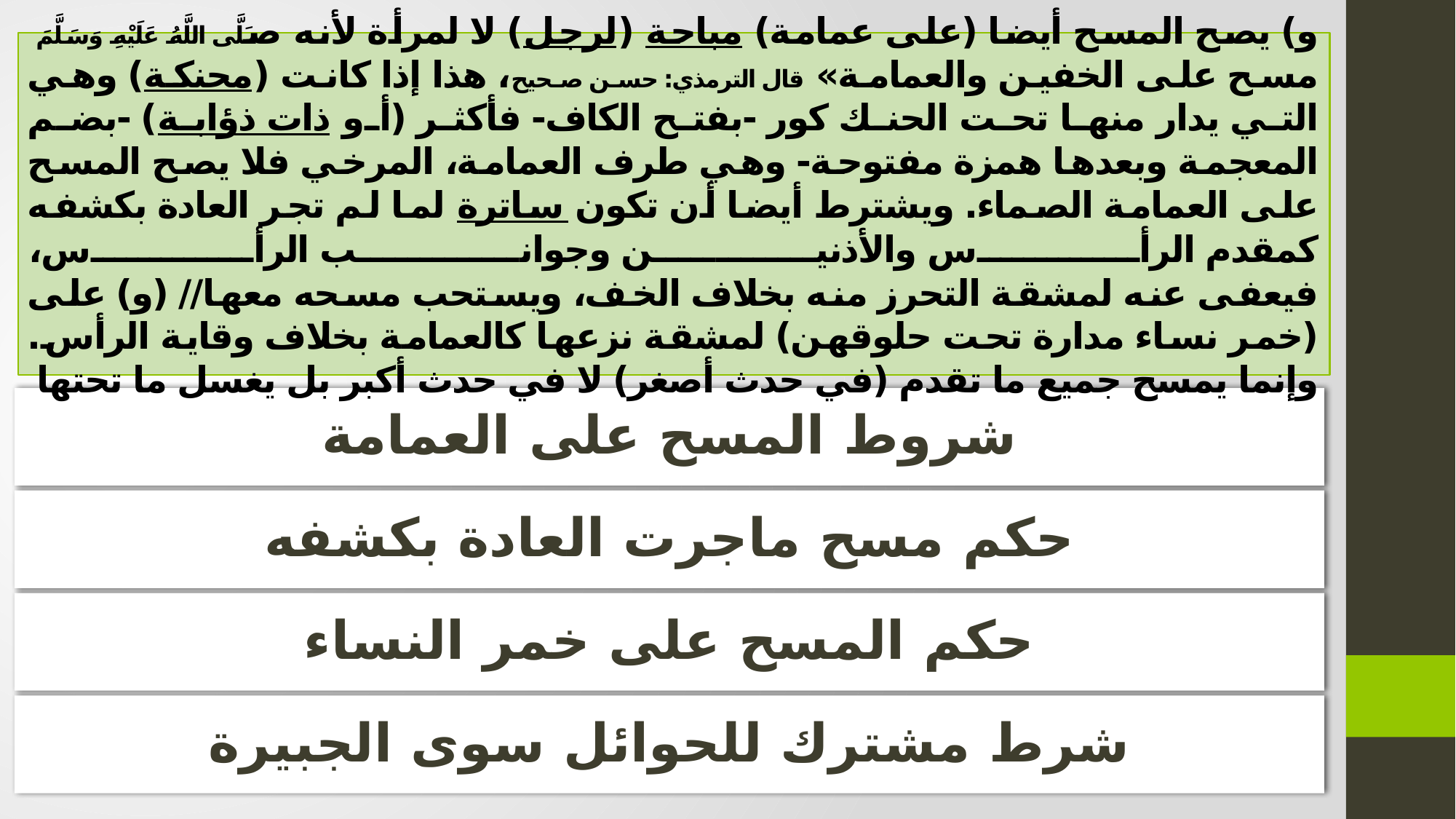

و) يصح المسح أيضا (على عمامة) مباحة (لرجل) لا لمرأة لأنه صَلَّى اللَّهُ عَلَيْهِ وَسَلَّمَ  مسح على الخفين والعمامة» قال الترمذي: حسن صحيح، هذا إذا كانت (محنكة) وهي التي يدار منها تحت الحنك كور -بفتح الكاف- فأكثر (أو ذات ذؤابة) -بضم المعجمة وبعدها همزة مفتوحة- وهي طرف العمامة، المرخي فلا يصح المسح على العمامة الصماء. ويشترط أيضا أن تكون ساترة لما لم تجر العادة بكشفه كمقدم الرأس والأذنين وجوانب الرأس،
فيعفى عنه لمشقة التحرز منه بخلاف الخف، ويستحب مسحه معها// (و) على (خمر نساء مدارة تحت حلوقهن) لمشقة نزعها كالعمامة بخلاف وقاية الرأس. وإنما يمسح جميع ما تقدم (في حدث أصغر) لا في حدث أكبر بل يغسل ما تحتها
شروط المسح على العمامة
حكم مسح ماجرت العادة بكشفه
حكم المسح على خمر النساء
شرط مشترك للحوائل سوى الجبيرة